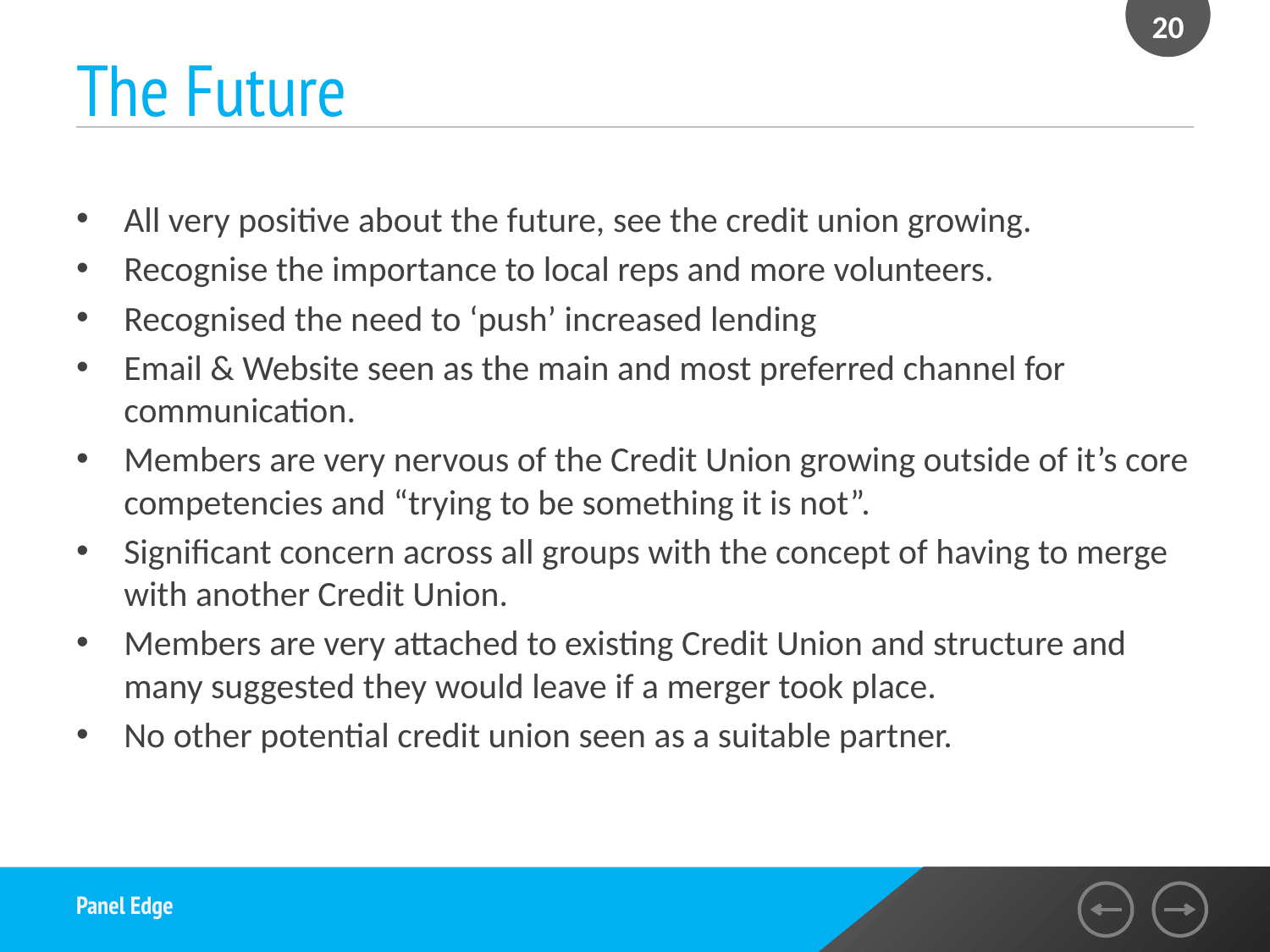

20
# The Future
All very positive about the future, see the credit union growing.
Recognise the importance to local reps and more volunteers.
Recognised the need to ‘push’ increased lending
Email & Website seen as the main and most preferred channel for communication.
Members are very nervous of the Credit Union growing outside of it’s core competencies and “trying to be something it is not”.
Significant concern across all groups with the concept of having to merge with another Credit Union.
Members are very attached to existing Credit Union and structure and many suggested they would leave if a merger took place.
No other potential credit union seen as a suitable partner.
Panel Edge